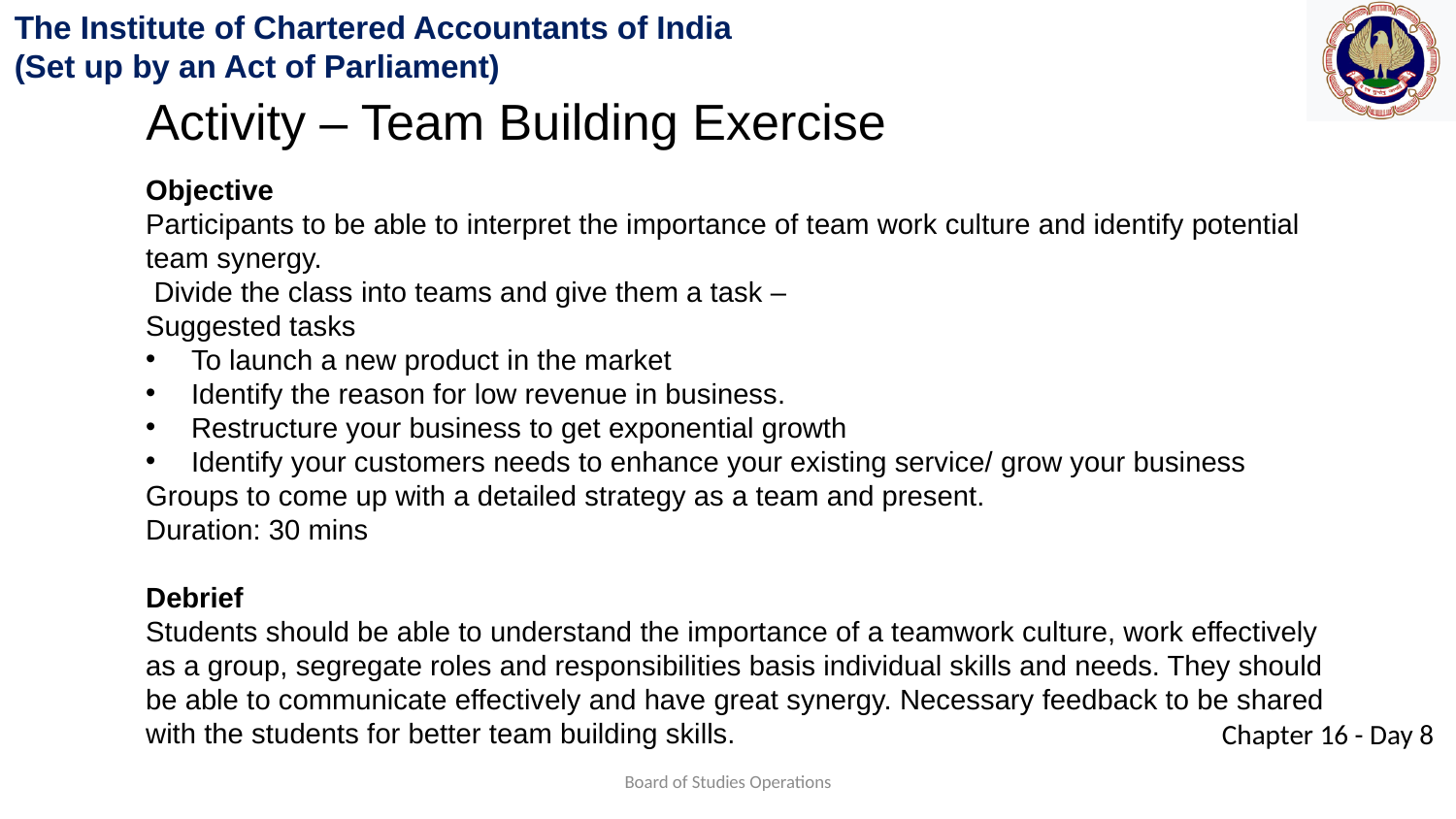

Activity – Team Building Exercise
Objective
Participants to be able to interpret the importance of team work culture and identify potential team synergy.
 Divide the class into teams and give them a task –
Suggested tasks
To launch a new product in the market
Identify the reason for low revenue in business.
Restructure your business to get exponential growth
Identify your customers needs to enhance your existing service/ grow your business
Groups to come up with a detailed strategy as a team and present.
Duration: 30 mins

Debrief
Students should be able to understand the importance of a teamwork culture, work effectively as a group, segregate roles and responsibilities basis individual skills and needs. They should be able to communicate effectively and have great synergy. Necessary feedback to be shared with the students for better team building skills.
Board of Studies Operations